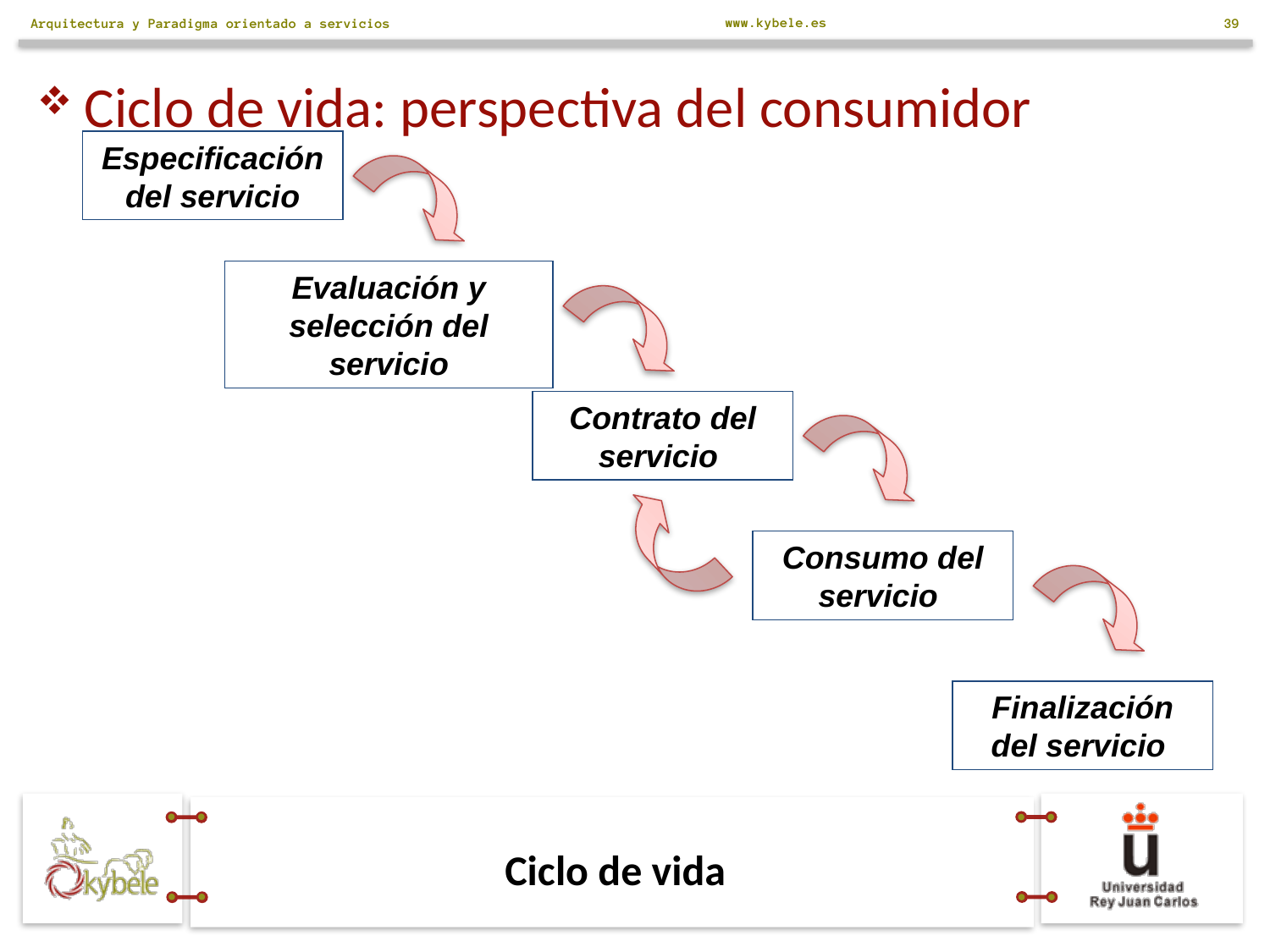

Arquitectura y Paradigma orientado a servicios
39
Ciclo de vida: perspectiva del consumidor
Especificación del servicio

Evaluación y selección del servicio

Contrato del servicio

Consumo del servicio

Finalización del servicio
# Ciclo de vida